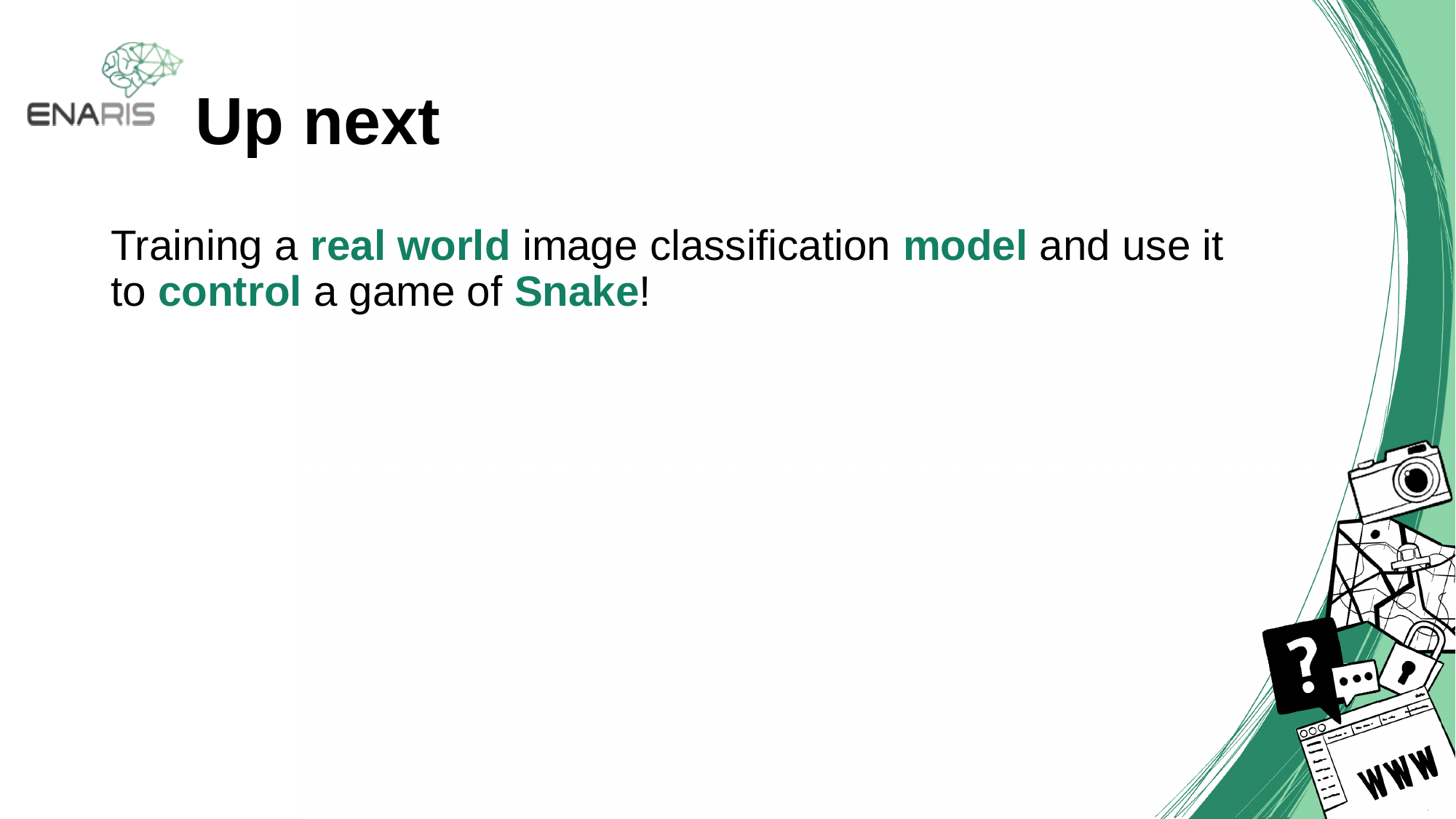

# Up next
Training a real world image classification model and use it to control a game of Snake!